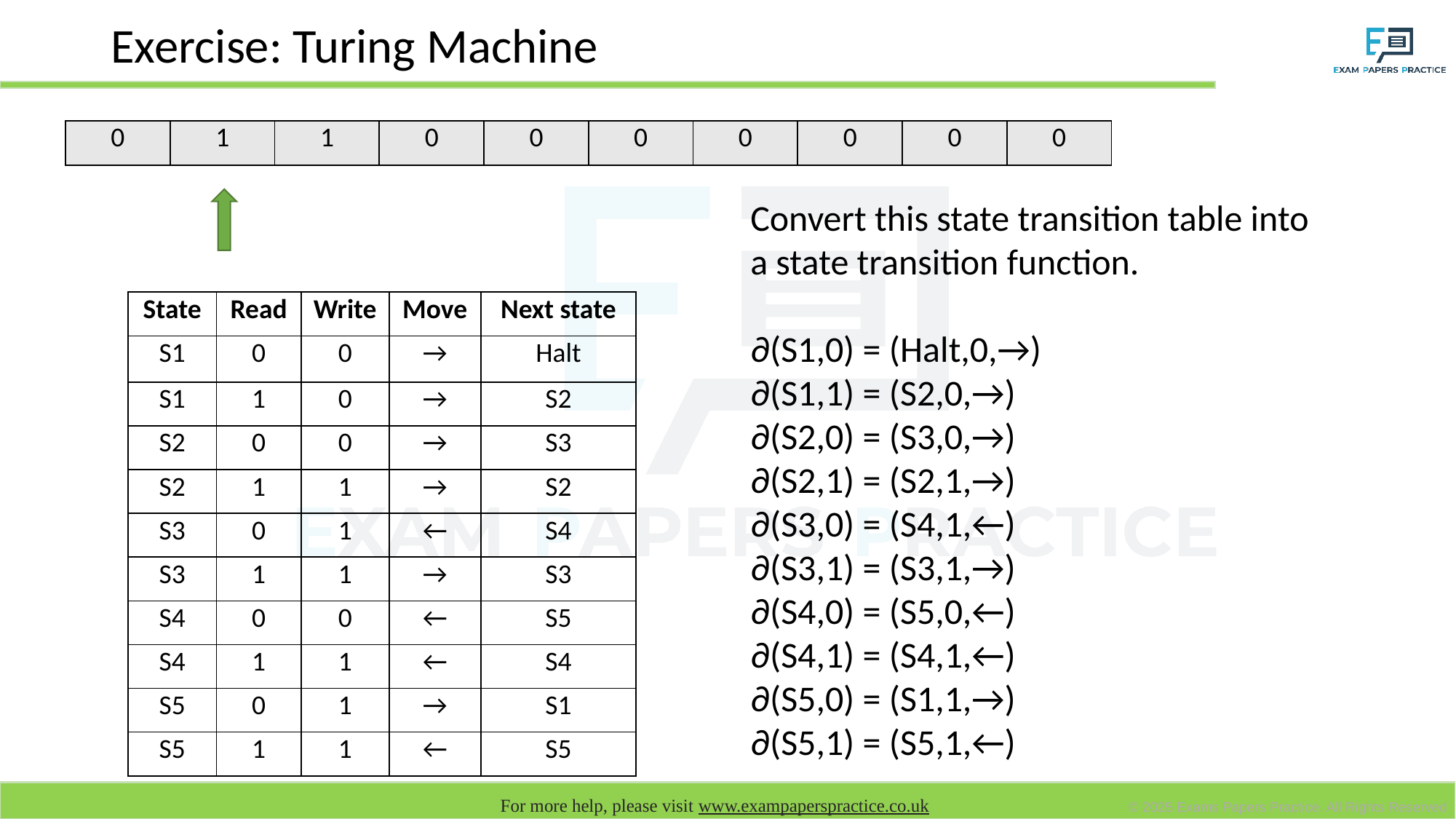

# Exercise: Turing Machine
| 0 | 1 | 1 | 0 | 0 | 0 | 0 | 0 | 0 | 0 |
| --- | --- | --- | --- | --- | --- | --- | --- | --- | --- |

Convert this state transition table into a state transition function.

∂(S1,0) = (Halt,0,→)
∂(S1,1) = (S2,0,→)
∂(S2,0) = (S3,0,→)
∂(S2,1) = (S2,1,→)
∂(S3,0) = (S4,1,←)
∂(S3,1) = (S3,1,→)
∂(S4,0) = (S5,0,←)
∂(S4,1) = (S4,1,←)
∂(S5,0) = (S1,1,→)
∂(S5,1) = (S5,1,←)

| State | Read | Write | Move | Next state |
| --- | --- | --- | --- | --- |
| S1 | 0 | 0 | → | Halt |
| S1 | 1 | 0 | → | S2 |
| S2 | 0 | 0 | → | S3 |
| S2 | 1 | 1 | → | S2 |
| S3 | 0 | 1 | ← | S4 |
| S3 | 1 | 1 | → | S3 |
| S4 | 0 | 0 | ← | S5 |
| S4 | 1 | 1 | ← | S4 |
| S5 | 0 | 1 | → | S1 |
| S5 | 1 | 1 | ← | S5 |